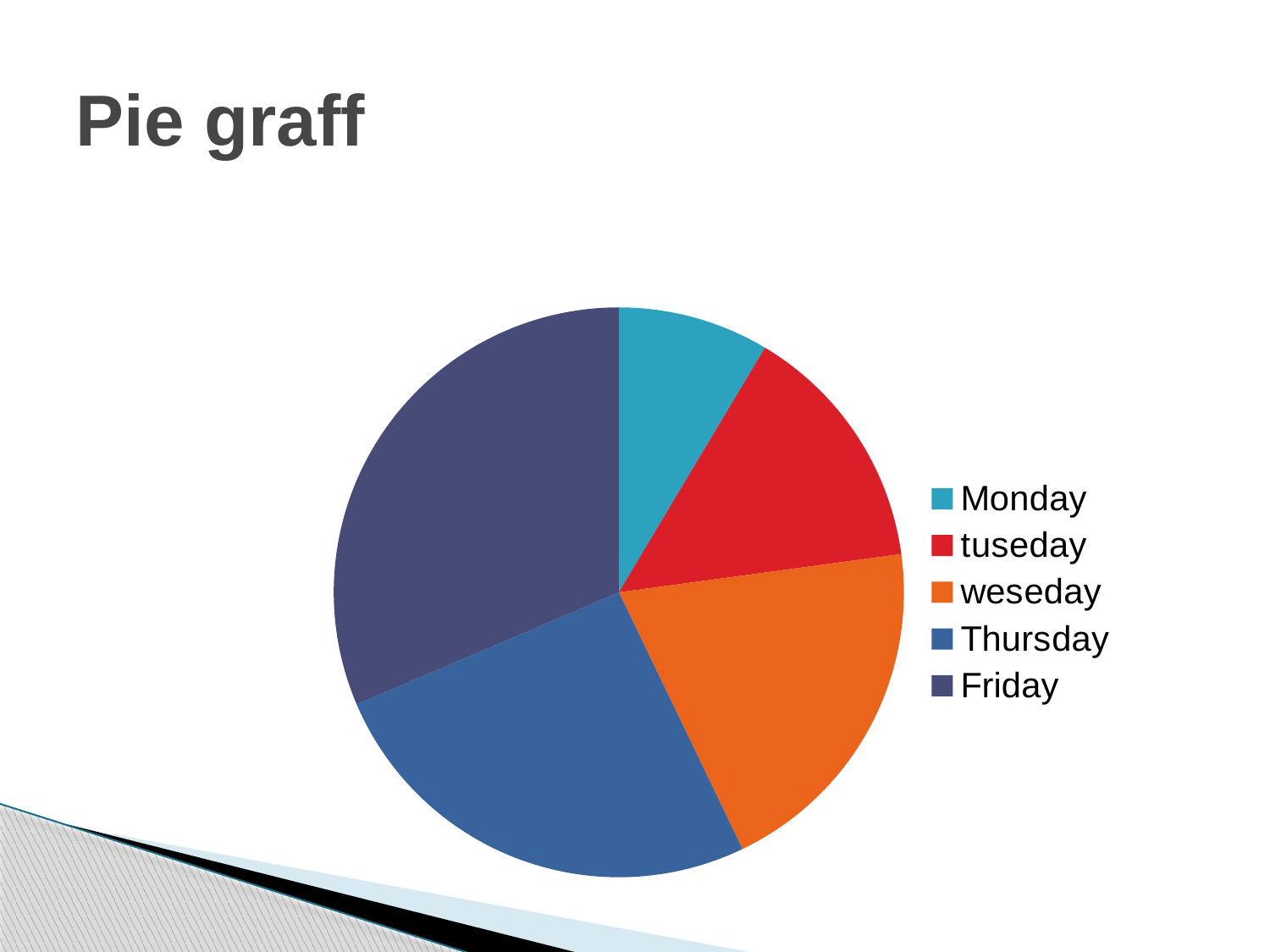

# Pie graff

### Chart

| Category |  |
|---|---|
| Monday | 3.0 |
| tuseday | 5.0 |
| weseday | 7.0 |
| Thursday | 9.0 |
| Friday | 11.0 |